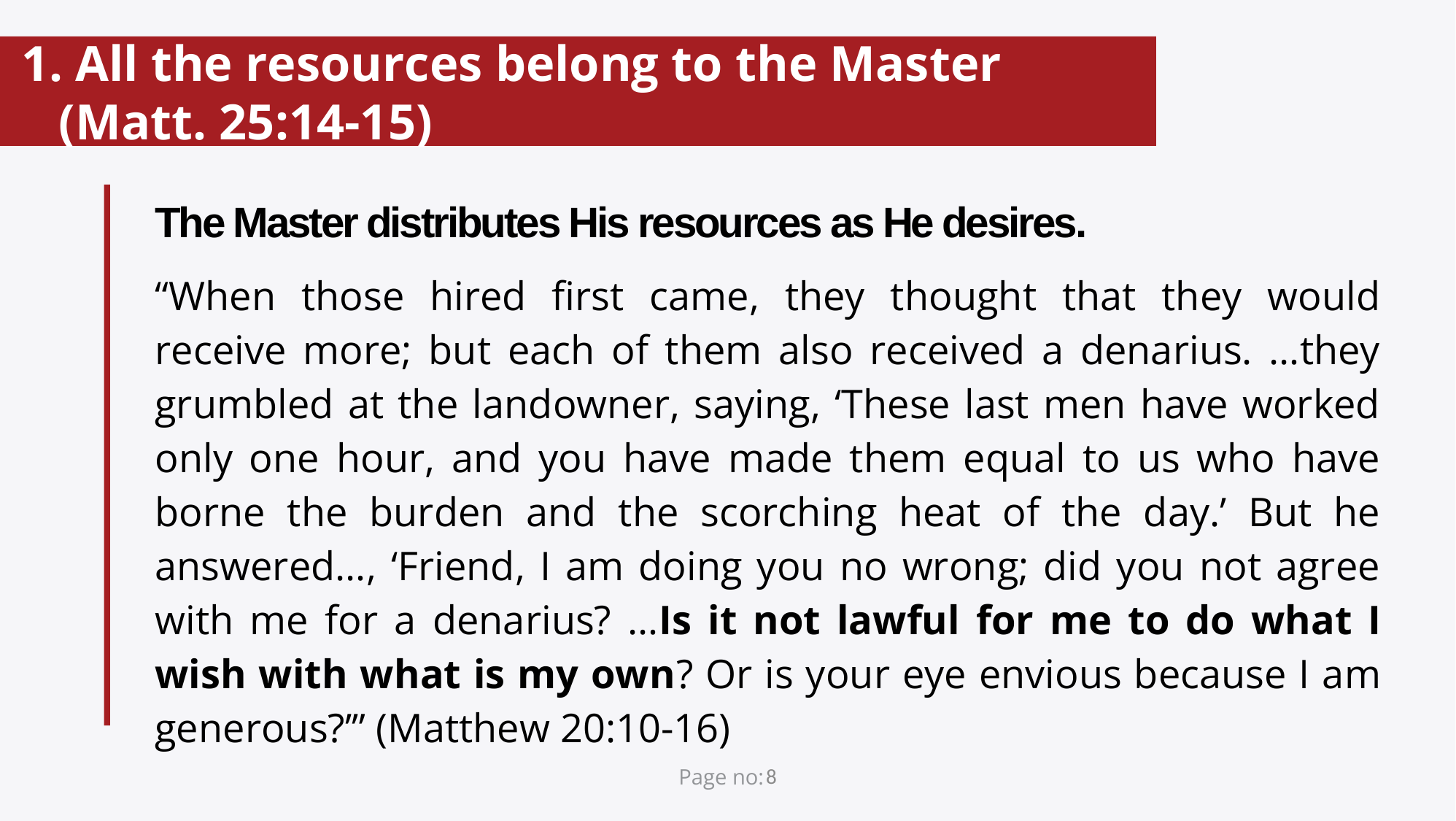

# 1. All the resources belong to the Master (Matt. 25:14-15)
The Master distributes His resources as He desires.
“When those hired first came, they thought that they would receive more; but each of them also received a denarius. …they grumbled at the landowner, saying, ‘These last men have worked only one hour, and you have made them equal to us who have borne the burden and the scorching heat of the day.’ But he answered…, ‘Friend, I am doing you no wrong; did you not agree with me for a denarius? …Is it not lawful for me to do what I wish with what is my own? Or is your eye envious because I am generous?’” (Matthew 20:10-16)